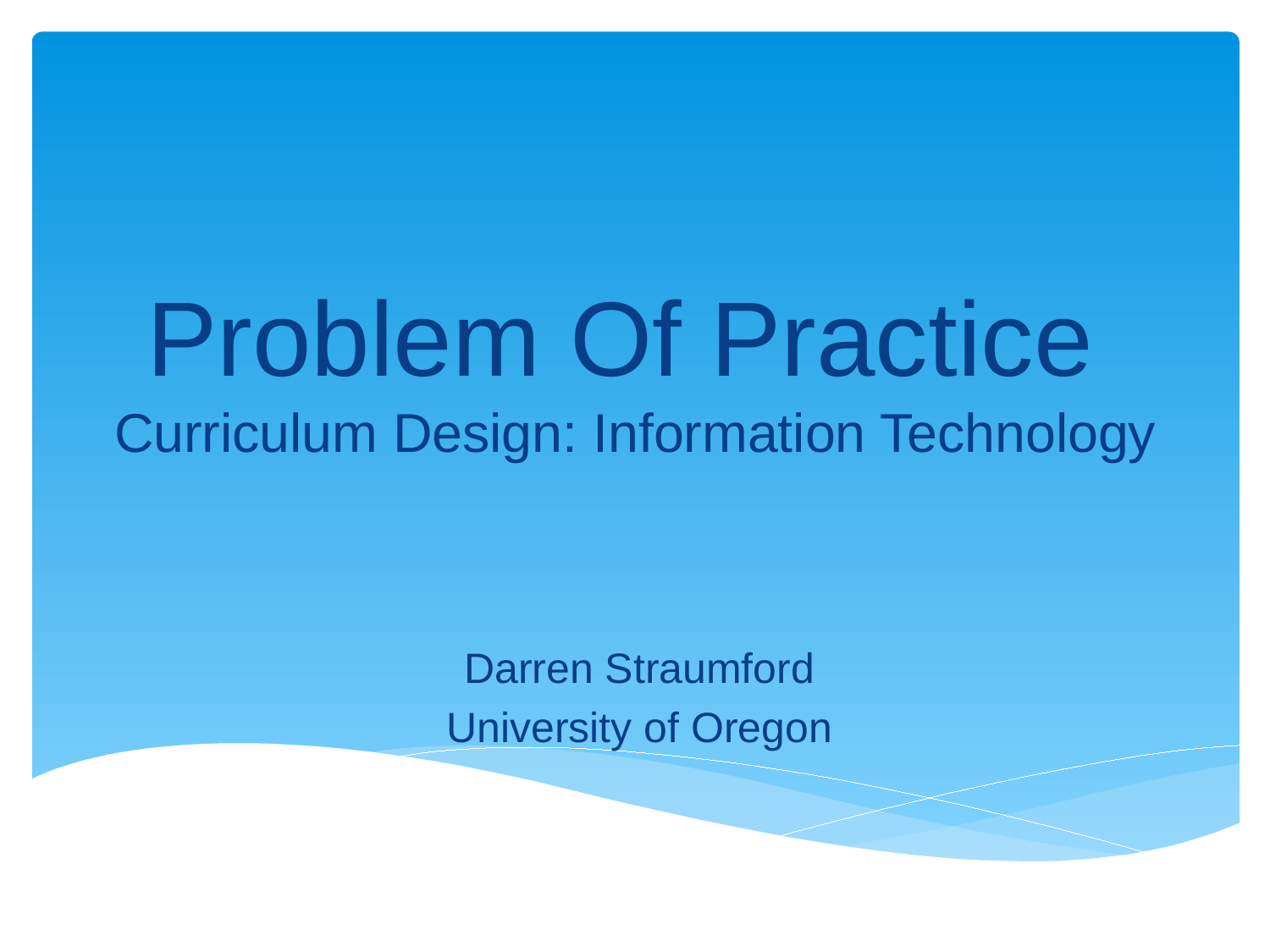

# Problem Of Practice Curriculum Design: Information Technology
Darren Straumford
University of Oregon